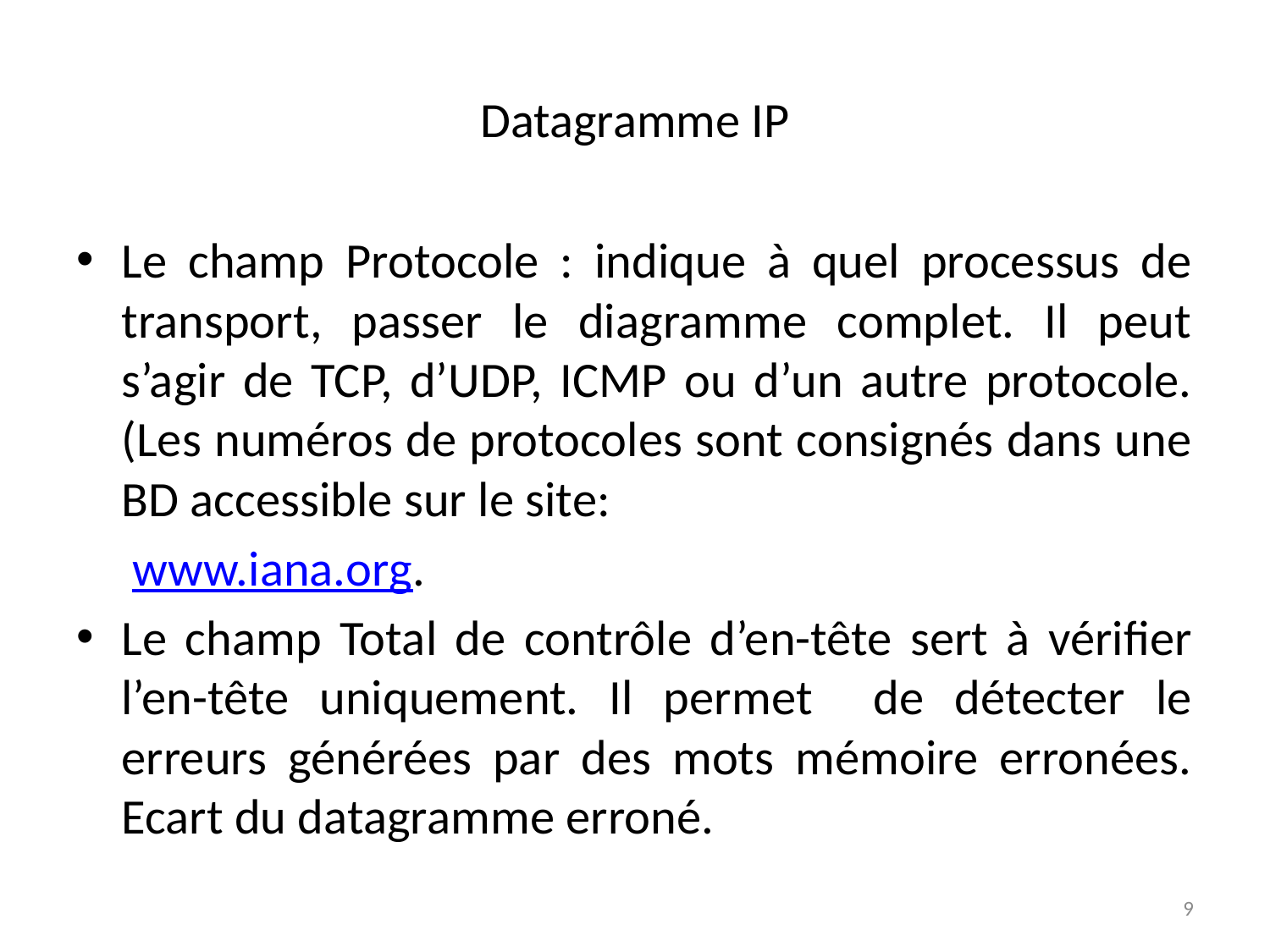

# Datagramme IP
Le champ Protocole : indique à quel processus de transport, passer le diagramme complet. Il peut s’agir de TCP, d’UDP, ICMP ou d’un autre protocole. (Les numéros de protocoles sont consignés dans une BD accessible sur le site:
     www.iana.org.
Le champ Total de contrôle d’en-tête sert à vérifier l’en-tête uniquement. Il permet  de détecter le erreurs générées par des mots mémoire erronées. Ecart du datagramme erroné.
9